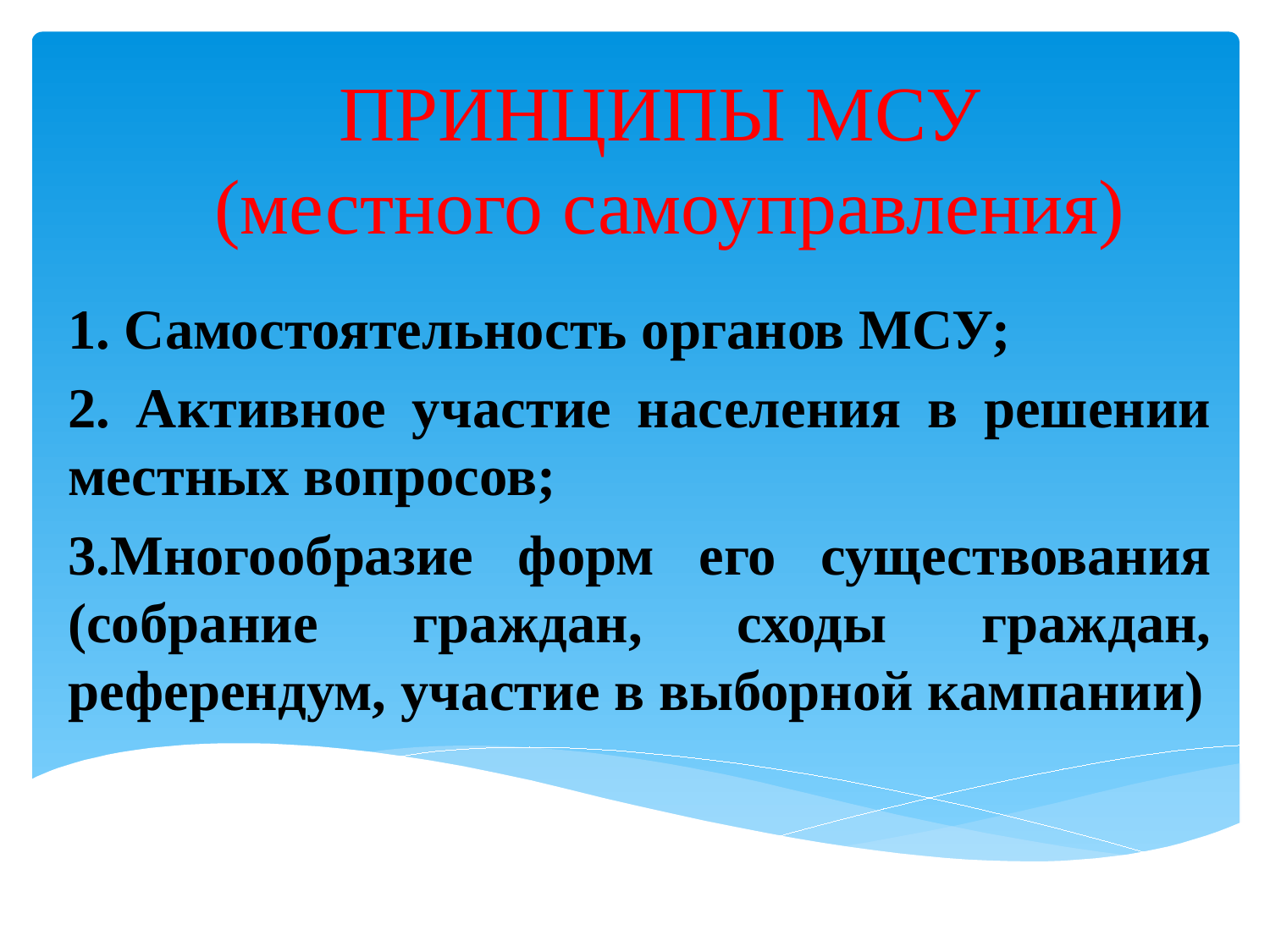

# ПРИНЦИПЫ МСУ (местного самоуправления)
1. Самостоятельность органов МСУ;
2. Активное участие населения в решении местных вопросов;
3.Многообразие форм его существования (собрание граждан, сходы граждан, референдум, участие в выборной кампании)